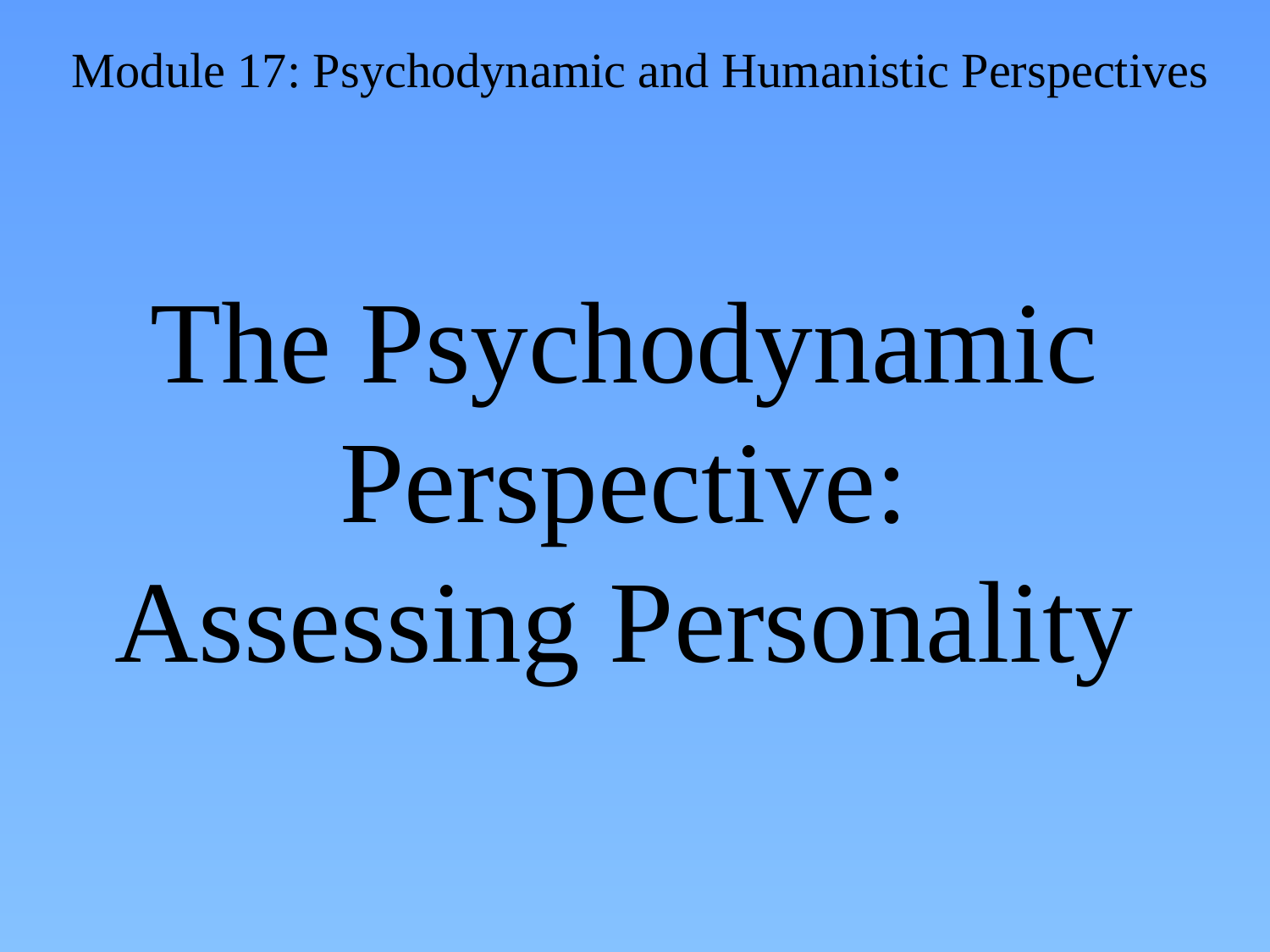

# The Psychodynamic Perspective: Assessing Personality
Module 17: Psychodynamic and Humanistic Perspectives